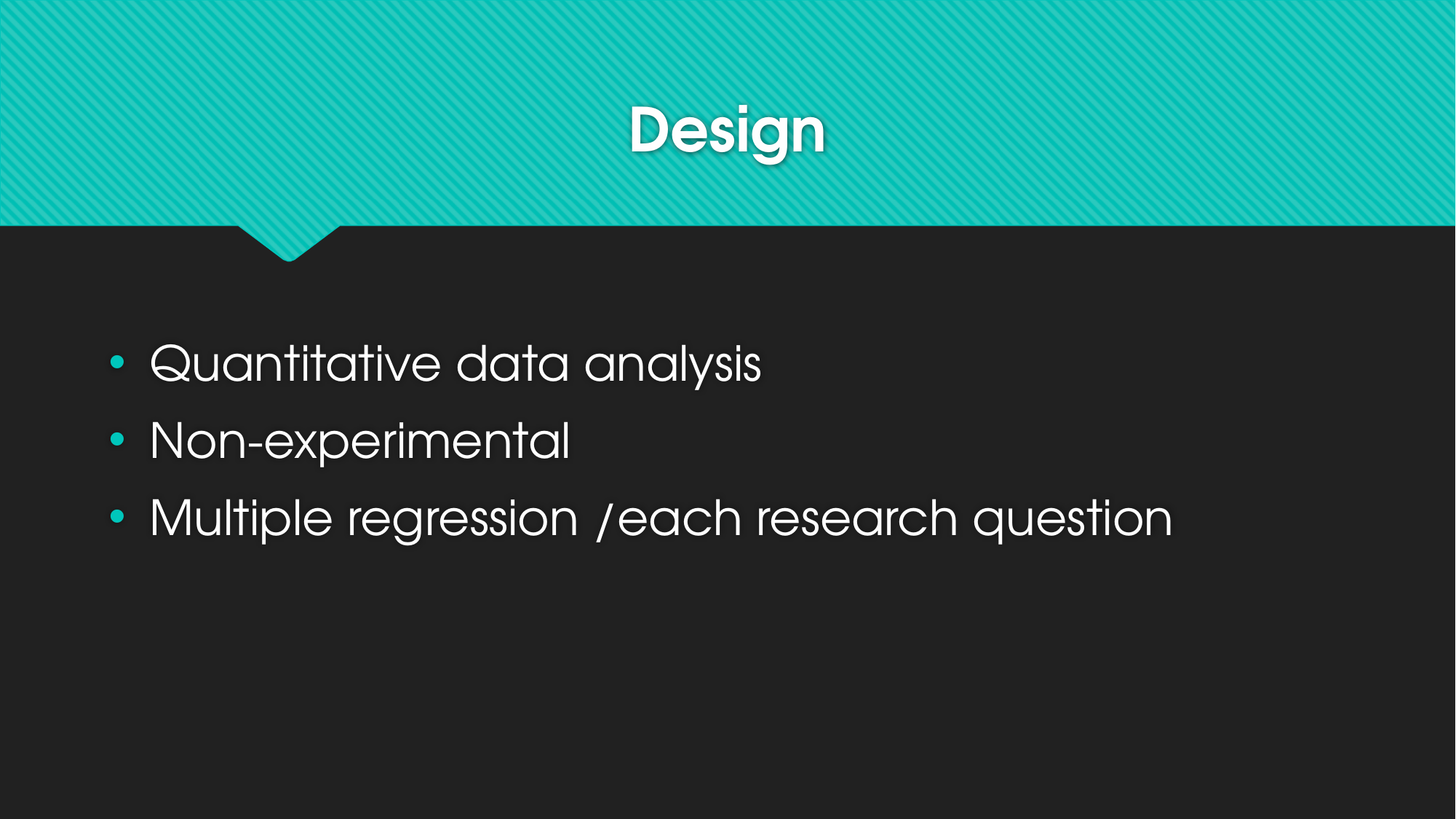

# Design
Quantitative data analysis
Non-experimental
Multiple regression /each research question